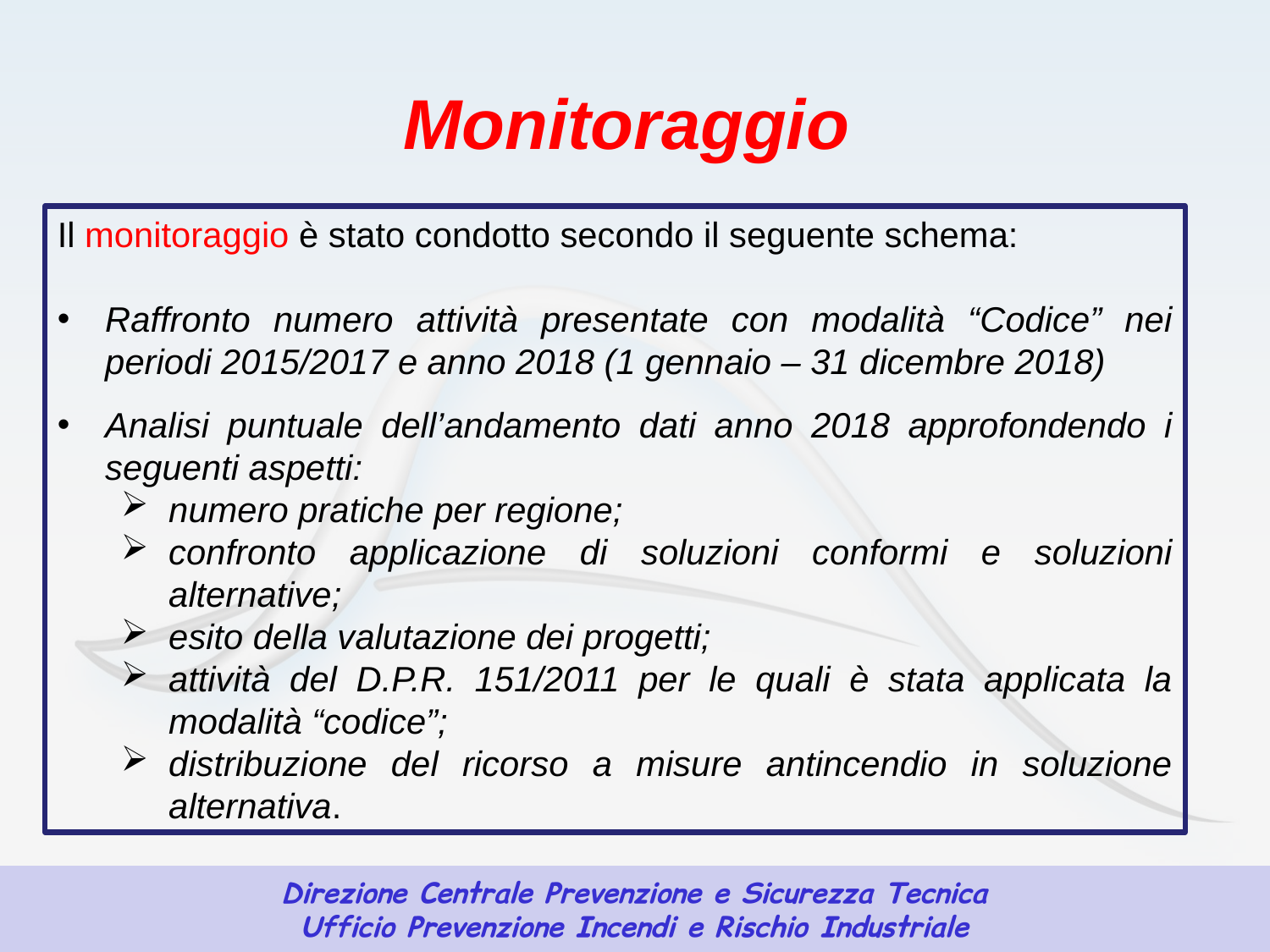

Monitoraggio
Il monitoraggio è stato condotto secondo il seguente schema:

Raffronto numero attività presentate con modalità “Codice” nei periodi 2015/2017 e anno 2018 (1 gennaio – 31 dicembre 2018)
Analisi puntuale dell’andamento dati anno 2018 approfondendo i seguenti aspetti:
numero pratiche per regione;
confronto applicazione di soluzioni conformi e soluzioni alternative;
esito della valutazione dei progetti;
attività del D.P.R. 151/2011 per le quali è stata applicata la modalità “codice”;
distribuzione del ricorso a misure antincendio in soluzione alternativa.